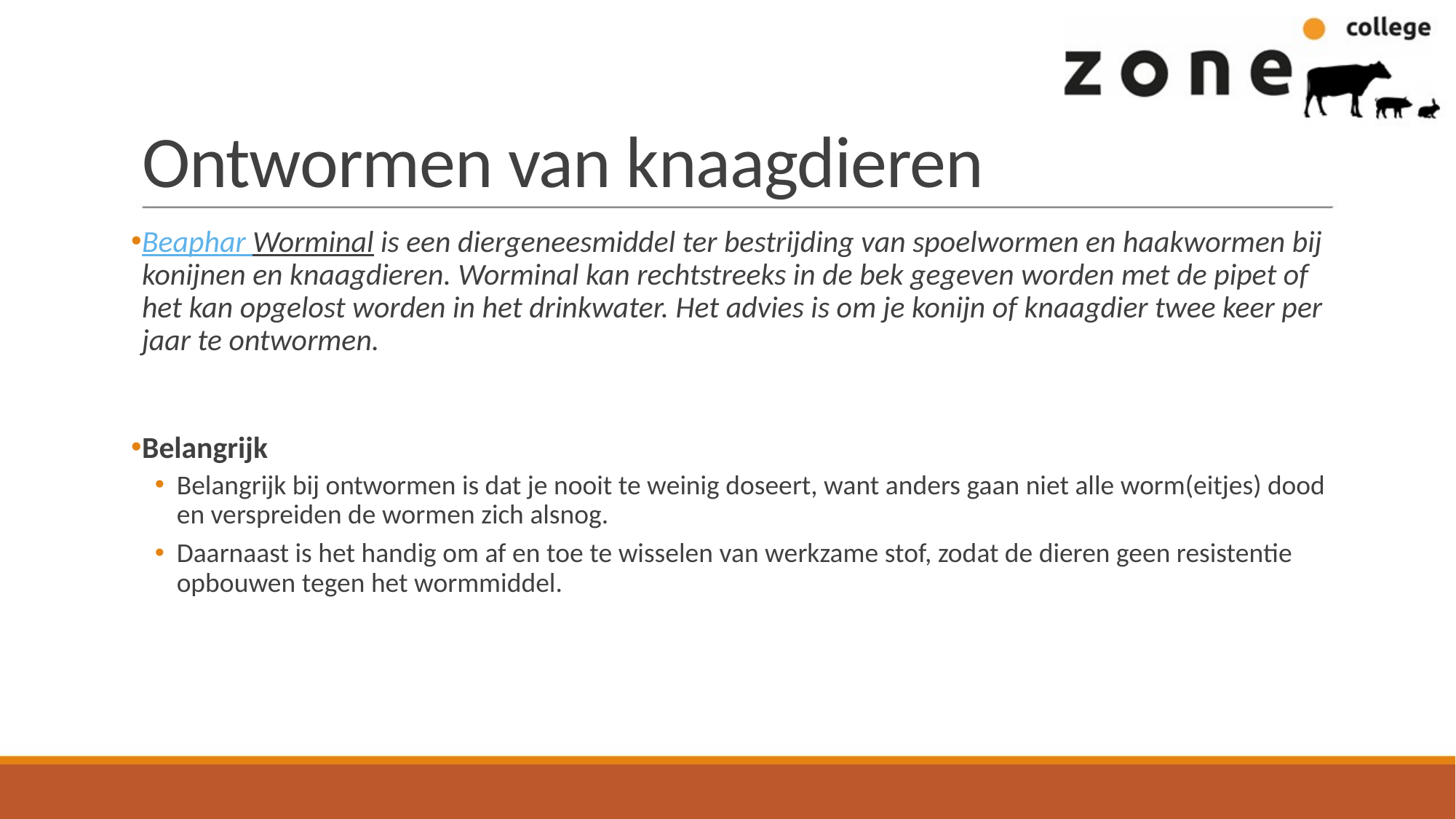

# Ontwormen van knaagdieren
Beaphar Worminal is een diergeneesmiddel ter bestrijding van spoelwormen en haakwormen bij konijnen en knaagdieren. Worminal kan rechtstreeks in de bek gegeven worden met de pipet of het kan opgelost worden in het drinkwater. Het advies is om je konijn of knaagdier twee keer per jaar te ontwormen.

Belangrijk
Belangrijk bij ontwormen is dat je nooit te weinig doseert, want anders gaan niet alle worm(eitjes) dood en verspreiden de wormen zich alsnog.
Daarnaast is het handig om af en toe te wisselen van werkzame stof, zodat de dieren geen resistentie opbouwen tegen het wormmiddel.